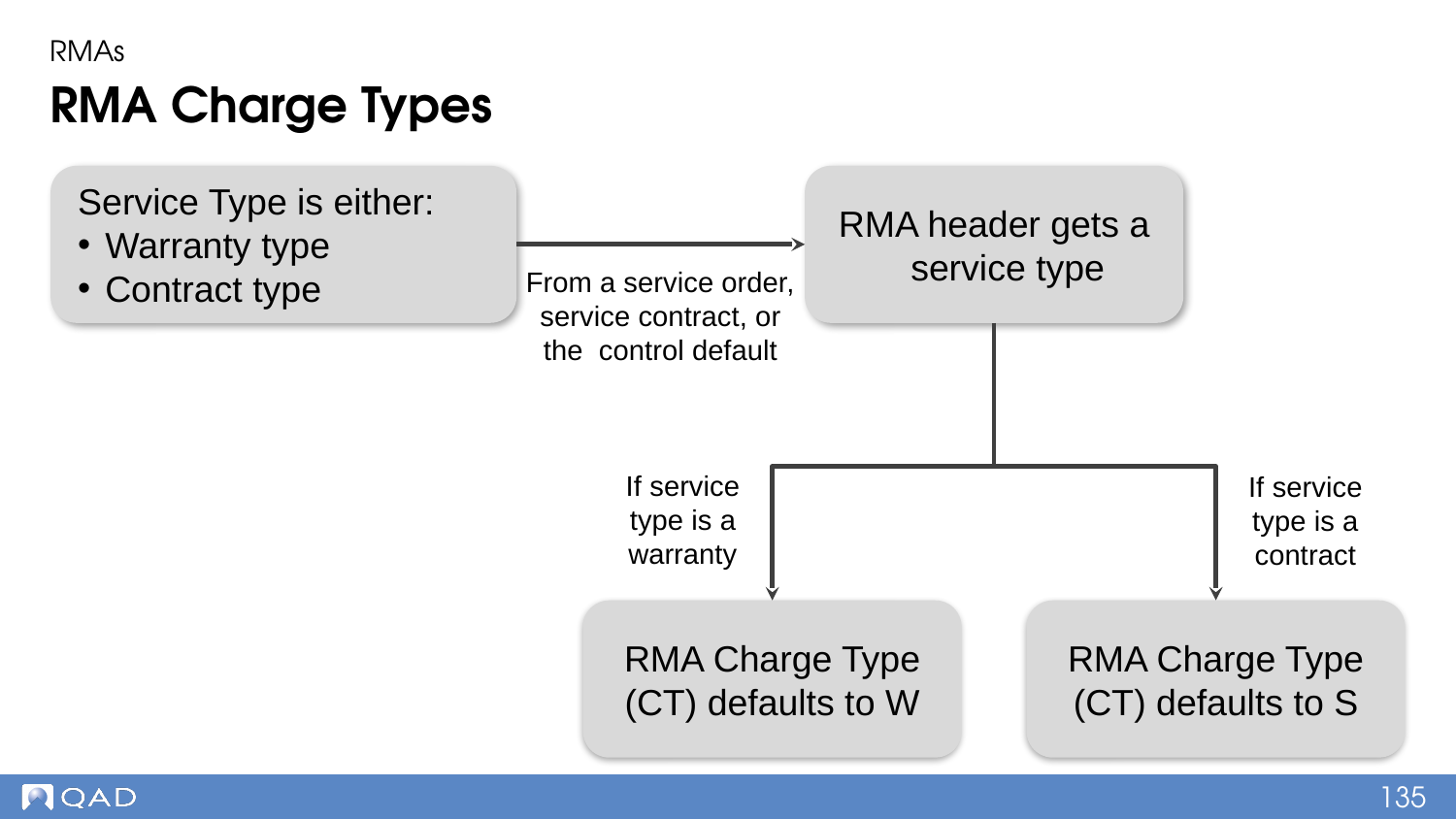

RMAs
# RMA Charge Types

Service Type is either:
Warranty type
Contract type
RMA header gets a service type
From a service order, service contract, or the  control default
If service type is a warranty
If service type is a contract
RMA Charge Type (CT) defaults to W
RMA Charge Type (CT) defaults to S
135